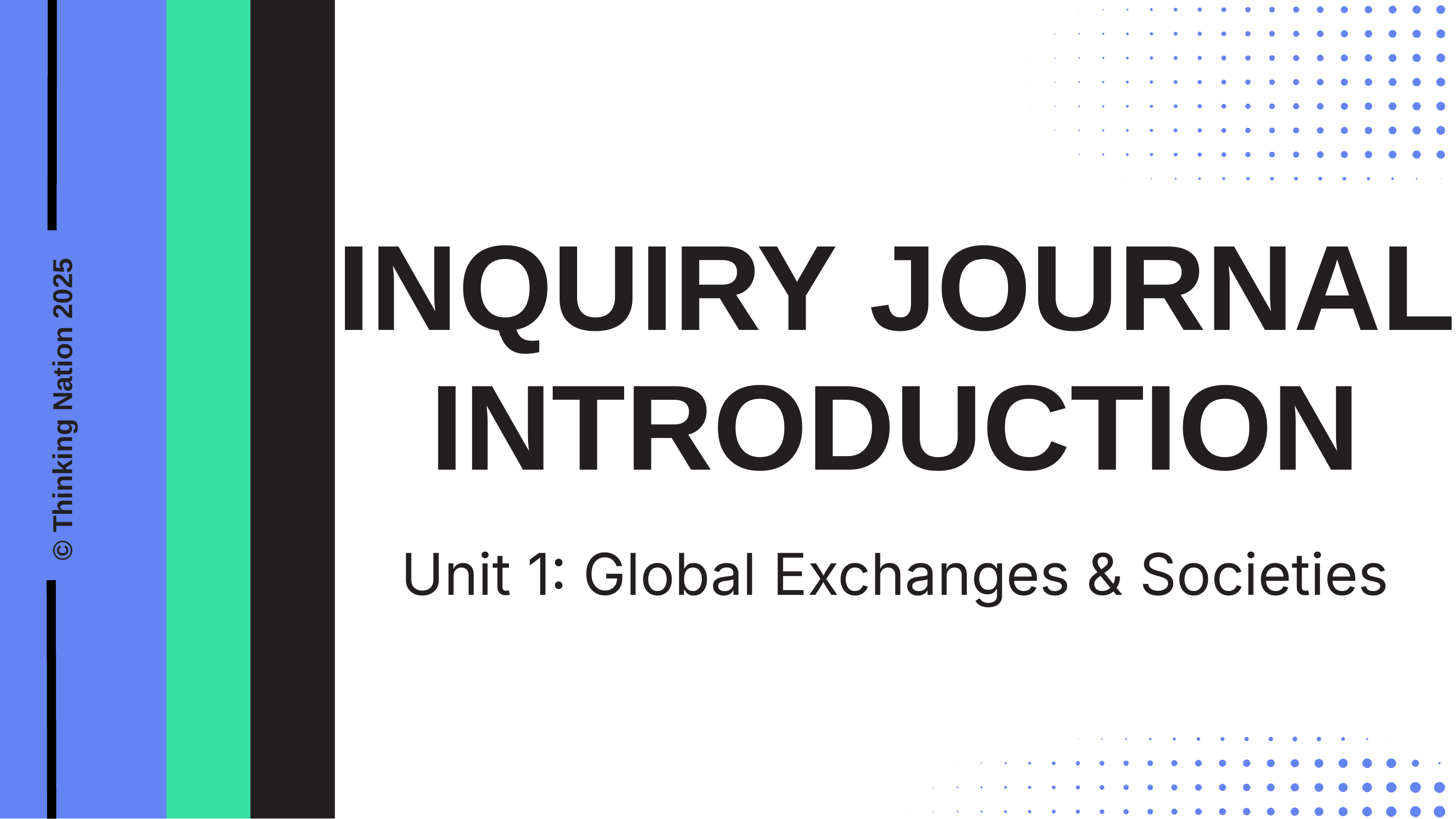

INQUIRY JOURNAL INTRODUCTION
© Thinking Nation 2025
Unit 1: Global Exchanges & Societies